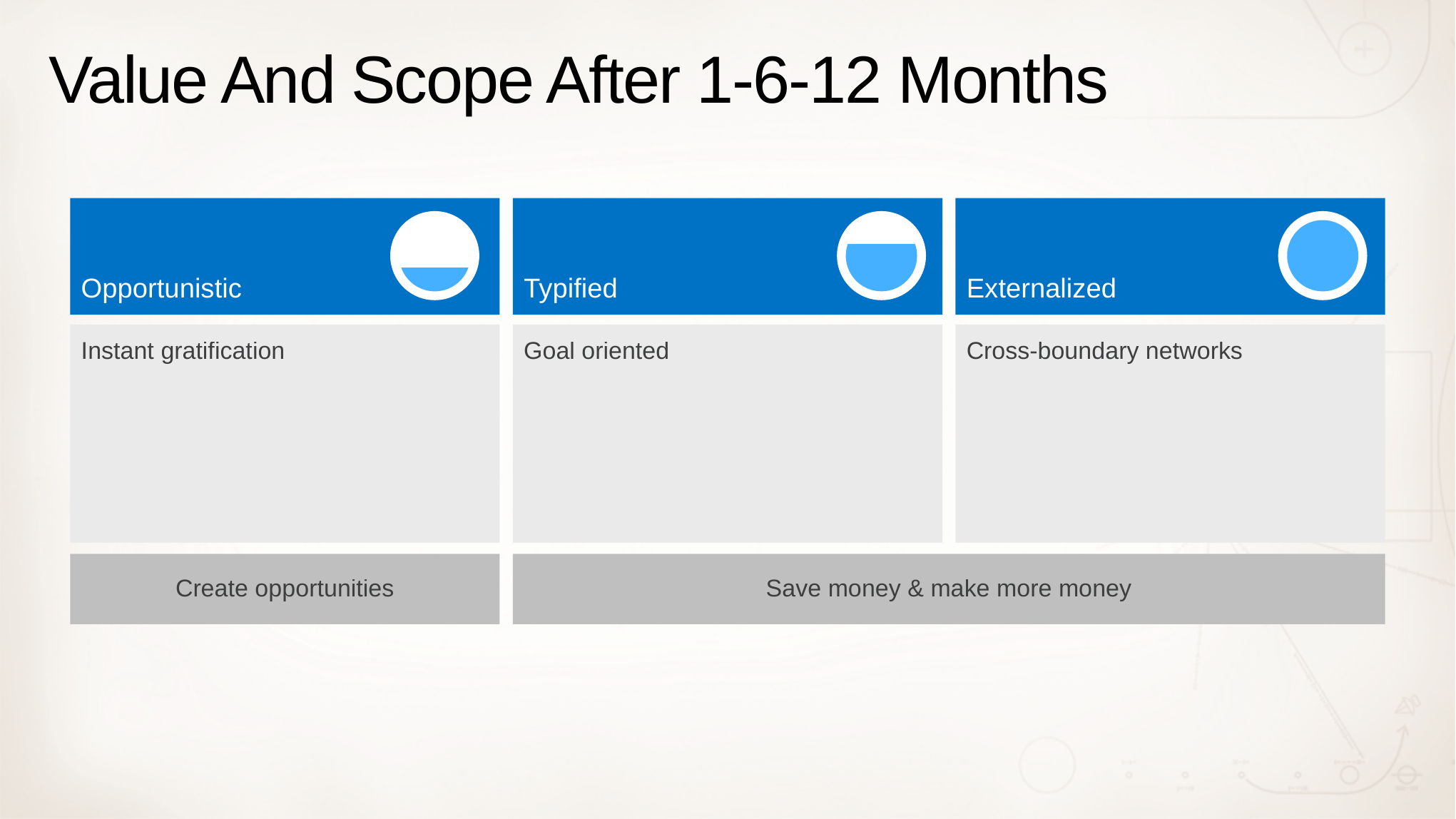

# Value And Scope After 1-6-12 Months
Opportunistic
Typified
Externalized

Instant gratification
Goal oriented
Cross-boundary networks
Create opportunities
Save money & make more money